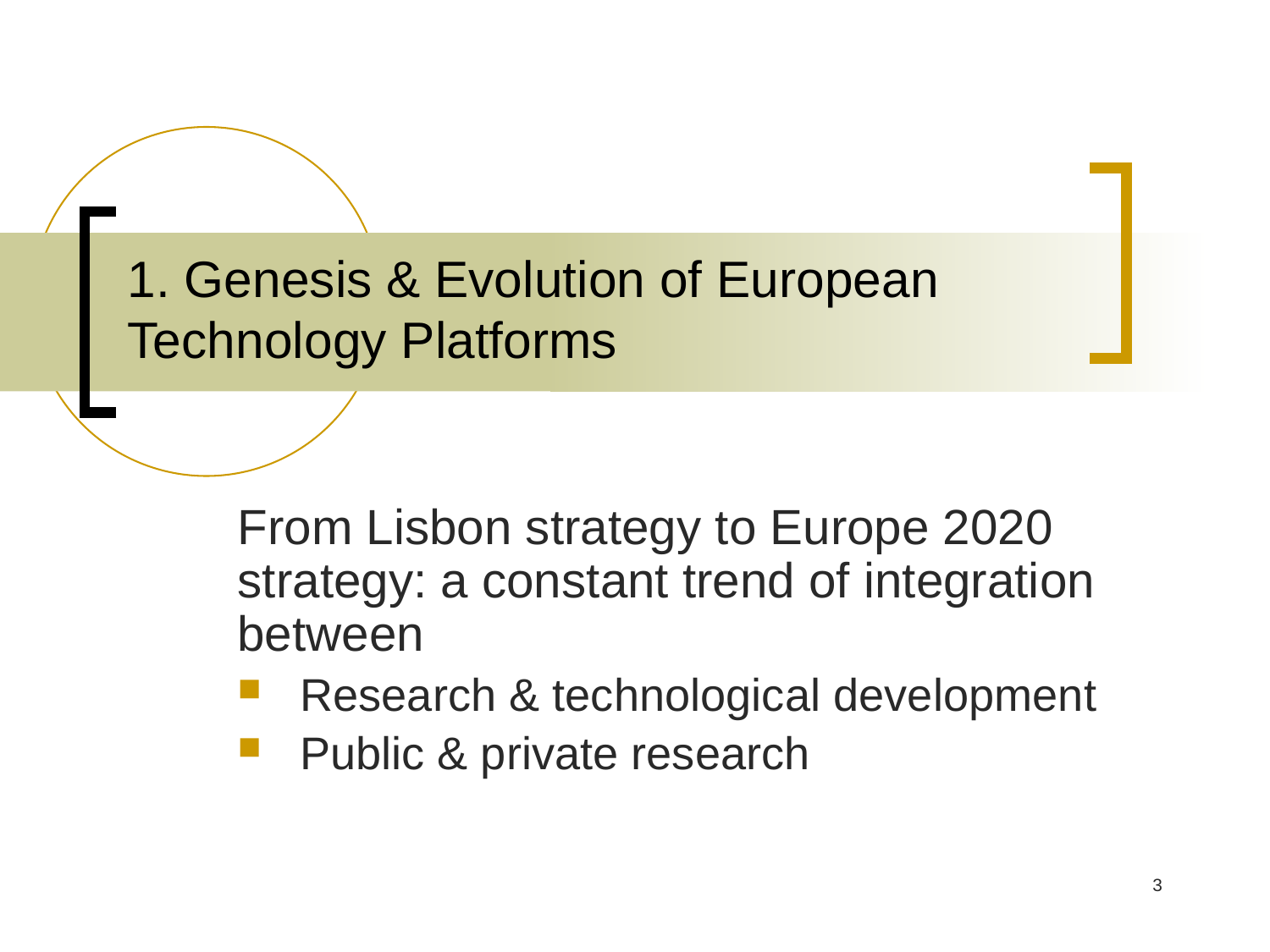

1. Genesis & Evolution of European Technology Platforms
From Lisbon strategy to Europe 2020 strategy: a constant trend of integration between
Research & technological development
Public & private research
3